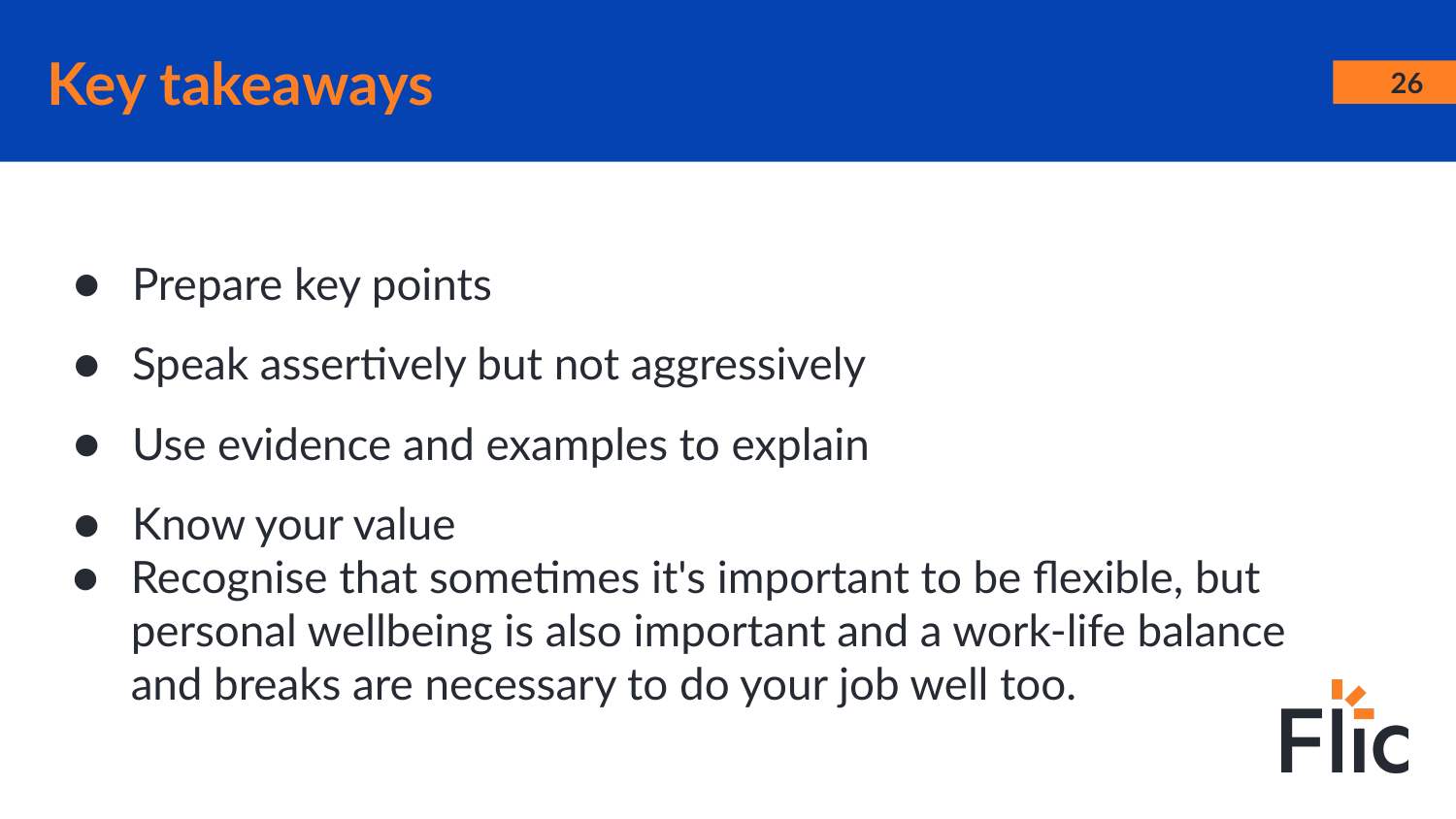

# Key takeaways

26
Prepare key points
Speak assertively but not aggressively
Use evidence and examples to explain
Know your value
Recognise that sometimes it's important to be flexible, but personal wellbeing is also important and a work-life balance and breaks are necessary to do your job well too.